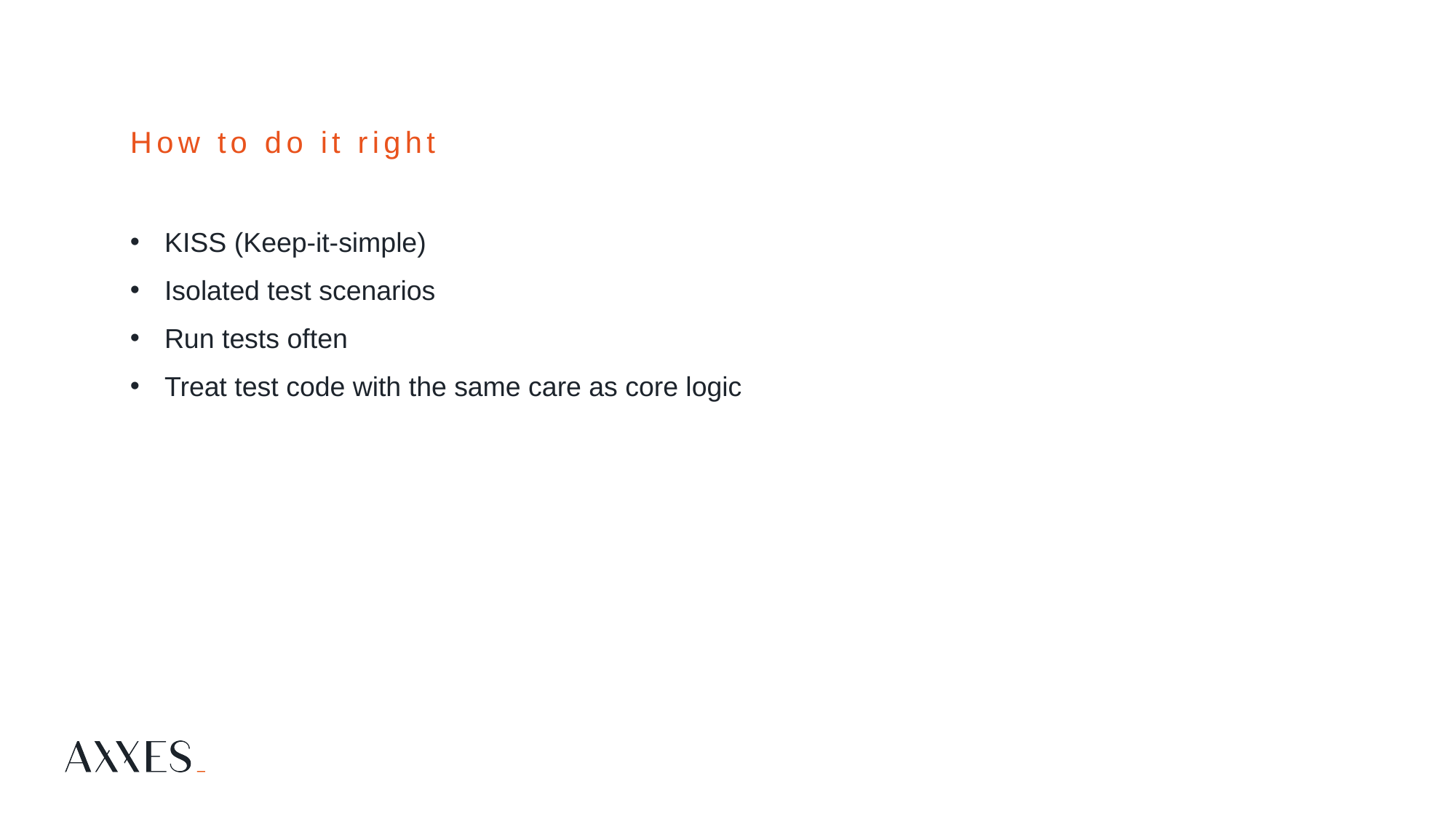

# How to do it right
KISS (Keep-it-simple)
Isolated test scenarios
Run tests often
Treat test code with the same care as core logic